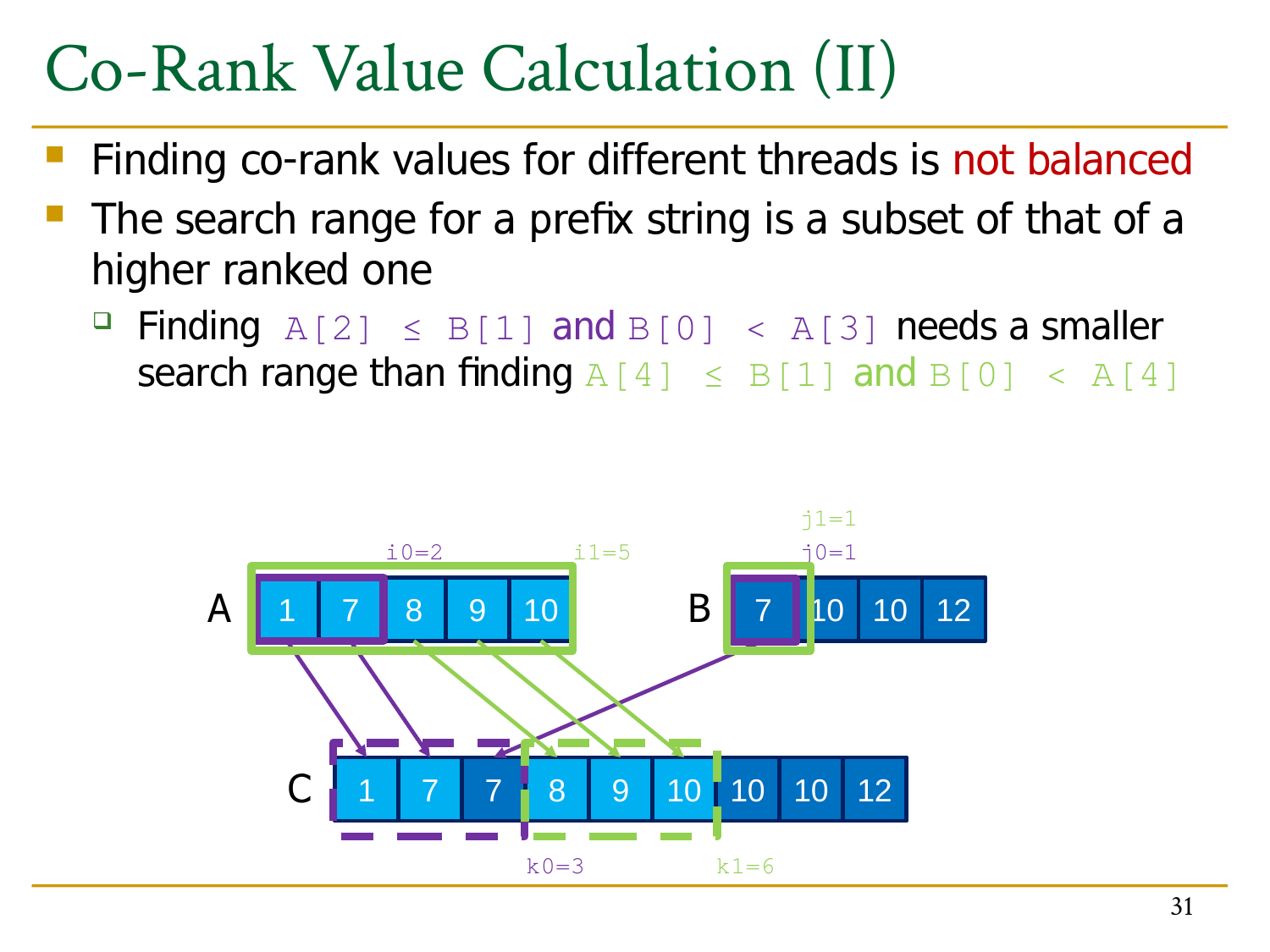

# Co-Rank Value Calculation (II)
Finding co-rank values for different threads is not balanced
The search range for a prefix string is a subset of that of a higher ranked one
Finding A[2] ≤ B[1] and B[0] < A[3] needs a smaller search range than finding A[4] ≤ B[1] and B[0] < A[4]

j1=1
i0=2
i1=5
j0=1

A
1

7
8
9
10
B
7
10
10
12

C
1
7
7
8
9
10
10
10
12
1
7
7
8
9
10
10
10
12
k0=3
k1=6
31